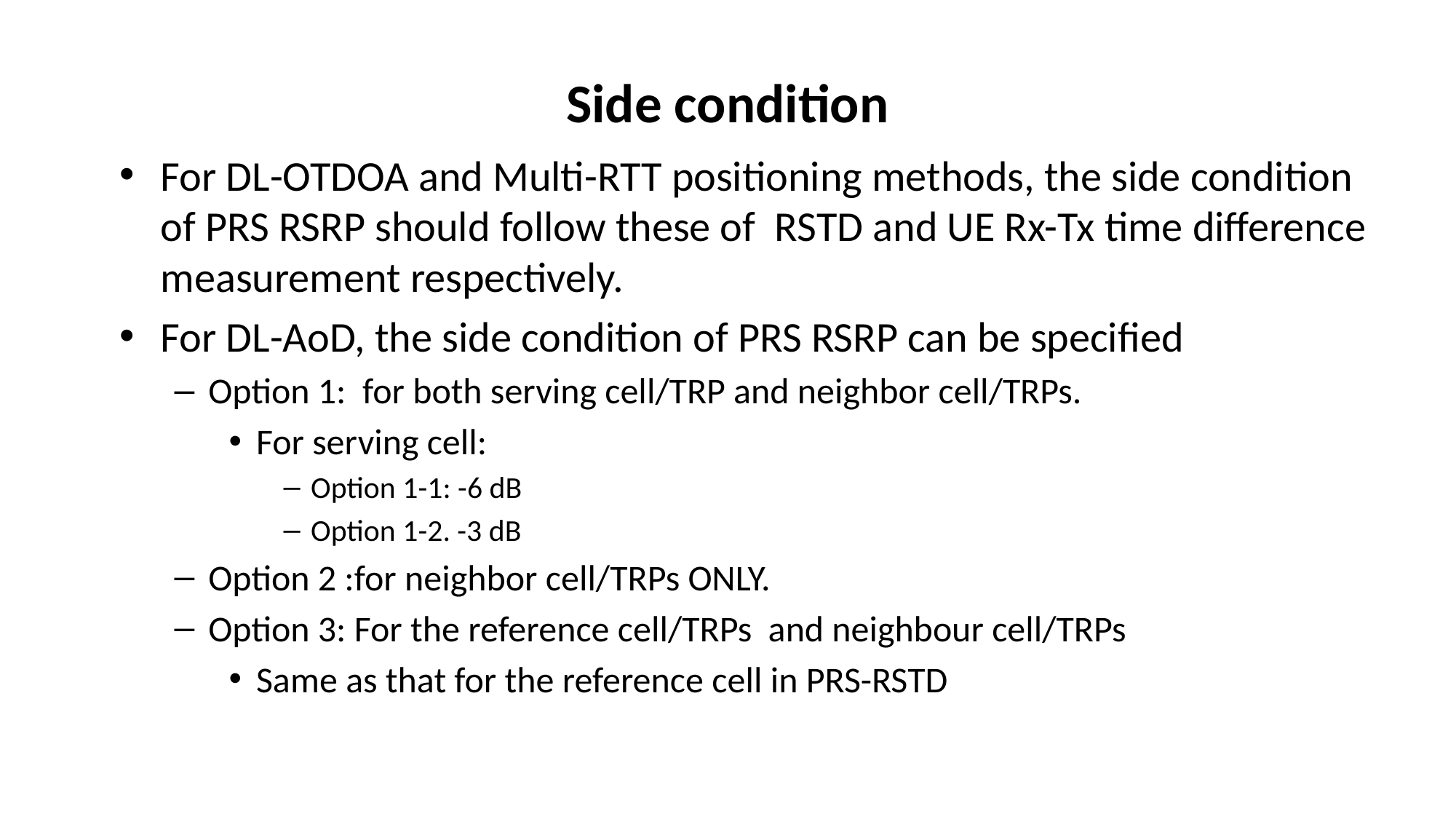

# Side condition
For DL-OTDOA and Multi-RTT positioning methods, the side condition of PRS RSRP should follow these of  RSTD and UE Rx-Tx time difference measurement respectively.
For DL-AoD, the side condition of PRS RSRP can be specified
Option 1:  for both serving cell/TRP and neighbor cell/TRPs.
For serving cell:
Option 1-1: -6 dB
Option 1-2. -3 dB
Option 2 :for neighbor cell/TRPs ONLY.
Option 3: For the reference cell/TRPs  and neighbour cell/TRPs
Same as that for the reference cell in PRS-RSTD